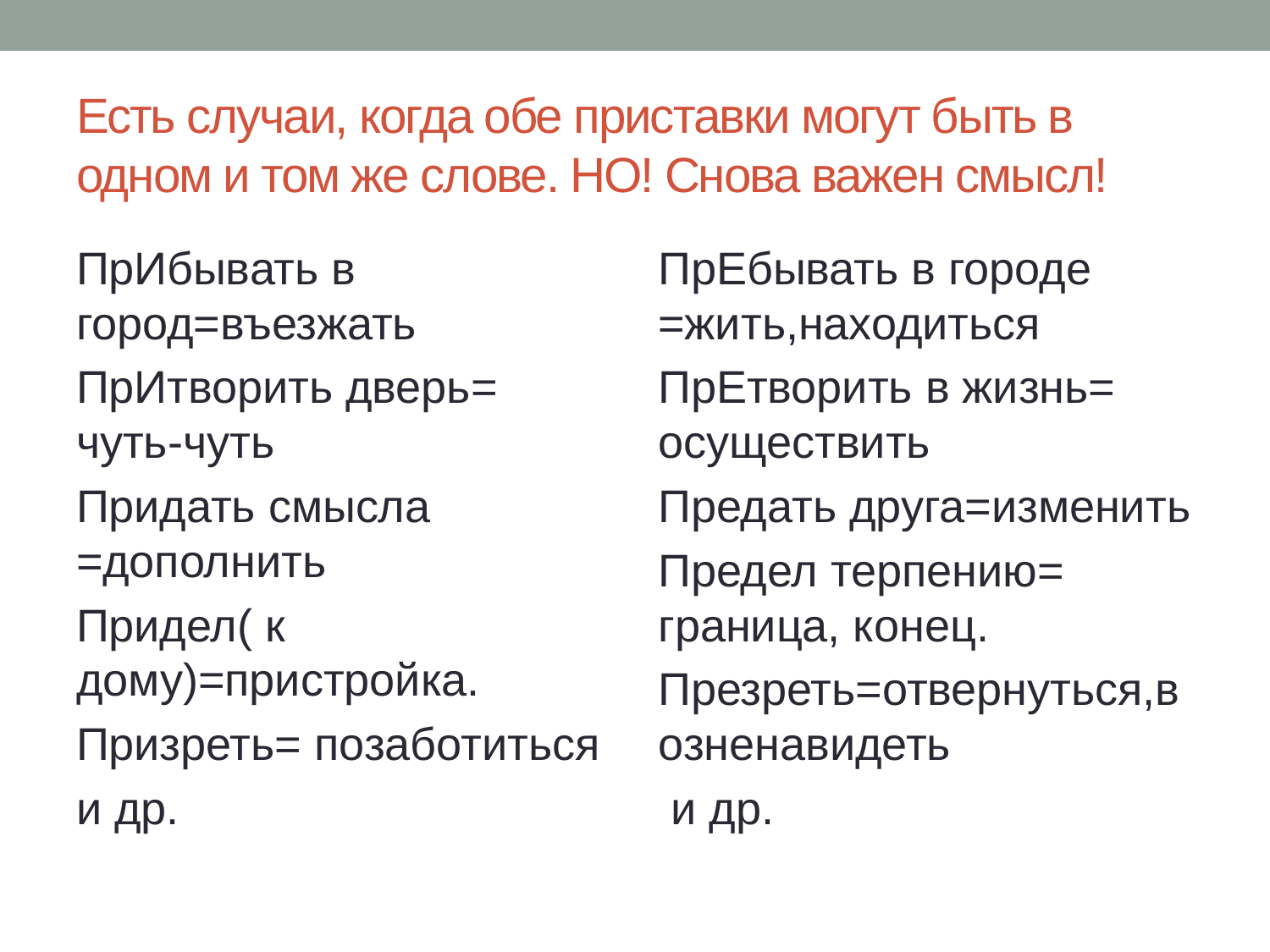

# Есть случаи, когда обе приставки могут быть в одном и том же слове. НО! Снова важен смысл!
ПрИбывать в город=въезжать
ПрИтворить дверь= чуть-чуть
Придать смысла =дополнить
Придел( к дому)=пристройка.
Призреть= позаботиться
и др.
ПрЕбывать в городе =жить,находиться
ПрЕтворить в жизнь= осуществить
Предать друга=изменить
Предел терпению= граница, конец.
Презреть=отвернуться,возненавидеть
 и др.